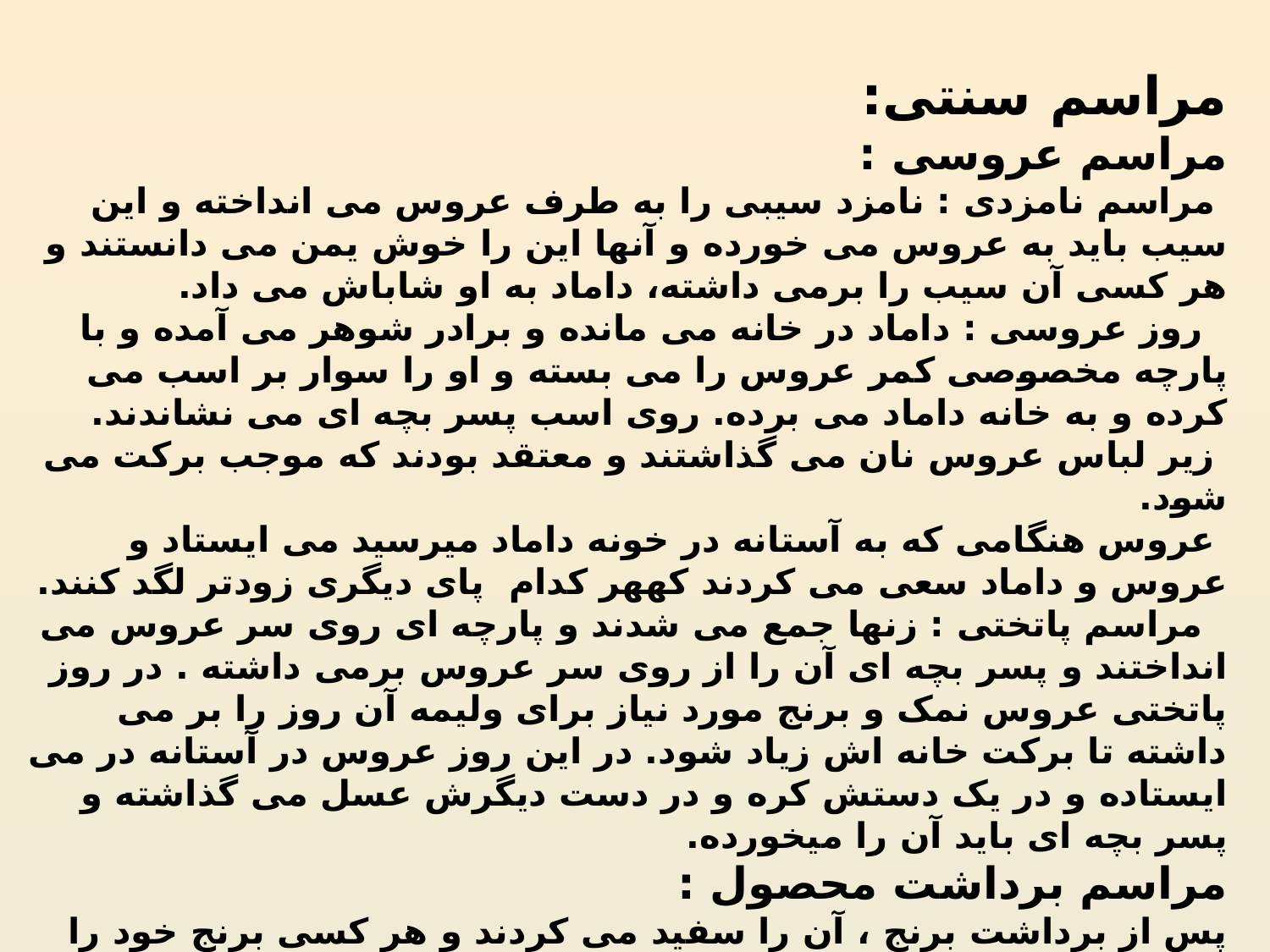

مراسم سنتی:
مراسم عروسی :
 مراسم نامزدی : نامزد سیبی را به طرف عروس می انداخته و این سیب باید به عروس می خورده و آنها این را خوش یمن می دانستند و هر کسی آن سیب را برمی داشته، داماد به او شاباش می داد.
  روز عروسی : داماد در خانه می مانده و برادر شوهر می آمده و با پارچه مخصوصی کمر عروس را می بسته و او را سوار بر اسب می کرده و به خانه داماد می برده. روی اسب پسر بچه ای می نشاندند.
 زیر لباس عروس نان می گذاشتند و معتقد بودند که موجب برکت می شود.
 عروس هنگامی که به آستانه در خونه داماد میرسید می ایستاد و عروس و داماد سعی می کردند کههر کدام  پای دیگری زودتر لگد کنند.
  مراسم پاتختی : زنها جمع می شدند و پارچه ای روی سر عروس می انداختند و پسر بچه ای آن را از روی سر عروس برمی داشته . در روز پاتختی عروس نمک و برنج مورد نیاز برای ولیمه آن روز را بر می داشته تا برکت خانه اش زیاد شود. در این روز عروس در آستانه در می ایستاده و در یک دستش کره و در دست دیگرش عسل می گذاشته و پسر بچه ای باید آن را میخورده.
مراسم برداشت محصول :
پس از برداشت برنج ، آن را سفید می کردند و هر کسی برنج خود را می پخته و غذاهای خاصی از جمله گردیکان کی کی سیر درست می کردند و اهالی روستا دور هم جمع می شدند و اولین لقمه را پدر خانواده می خوردده.

باورها و اعتقدات مردم :
مردم روستا معتقدند که شمشادهای اطراف قبرستان را نباید هرس کرد و هر کس آن را قطع کند فلج می شود.
مردم روستا برای دعا نویسی به فردی در روستا مراجعه میکنند که به او اعتقاد زیادی دارند.